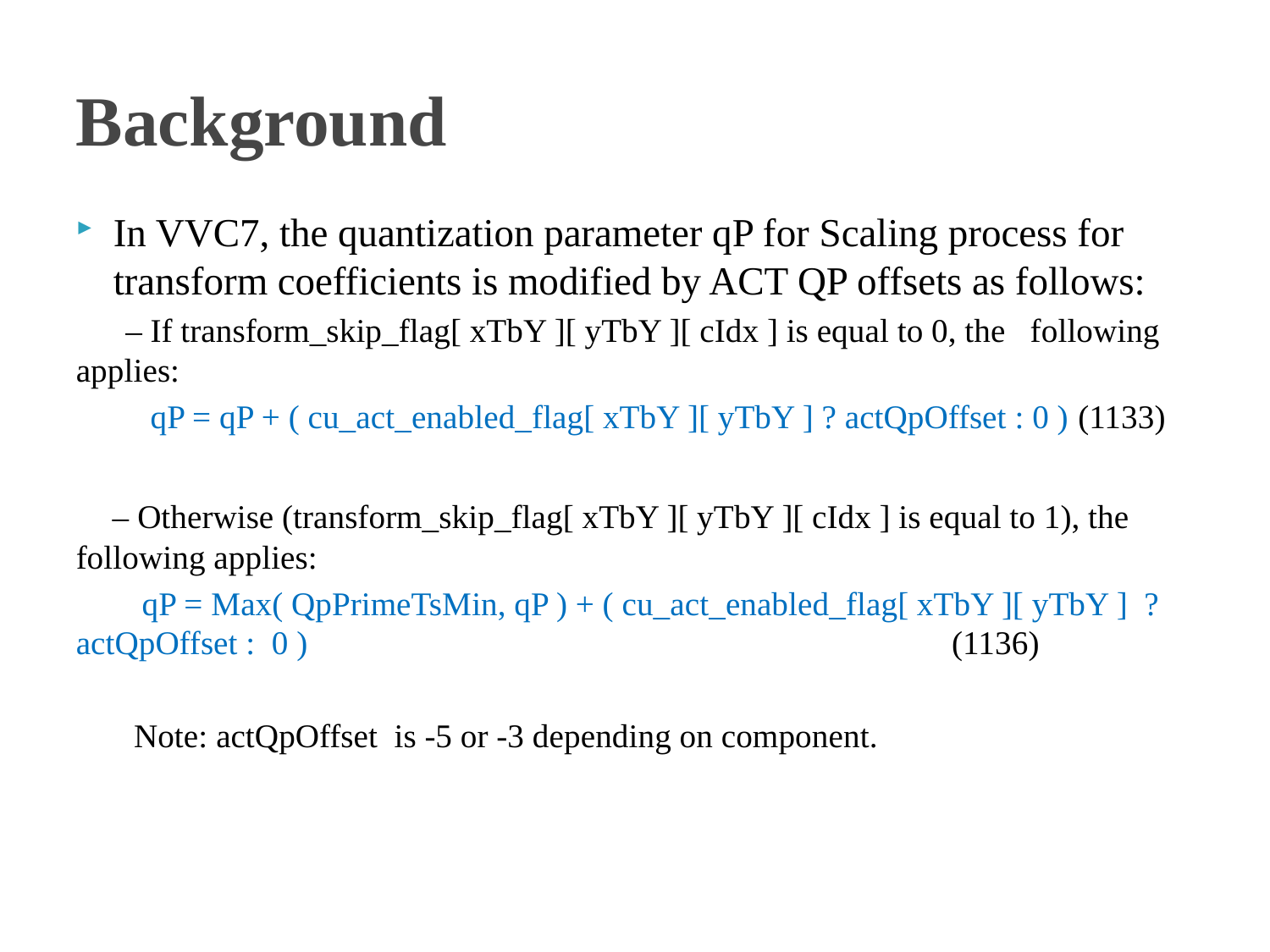

# Background
In VVC7, the quantization parameter qP for Scaling process for transform coefficients is modified by ACT QP offsets as follows:
      – If transform_skip_flag[ xTbY ][ yTbY ][ cIdx ] is equal to 0, the   following applies:
         qP = qP + ( cu_act_enabled_flag[ xTbY ][ yTbY ] ? actQpOffset : 0 ) (1133)

    – Otherwise (transform_skip_flag[ xTbY ][ yTbY ][ cIdx ] is equal to 1), the following applies:
        qP = Max( QpPrimeTsMin, qP ) + ( cu_act_enabled_flag[ xTbY ][ yTbY ]  ? actQpOffset :  0 )                                                                              (1136)

       Note: actQpOffset  is -5 or -3 depending on component.